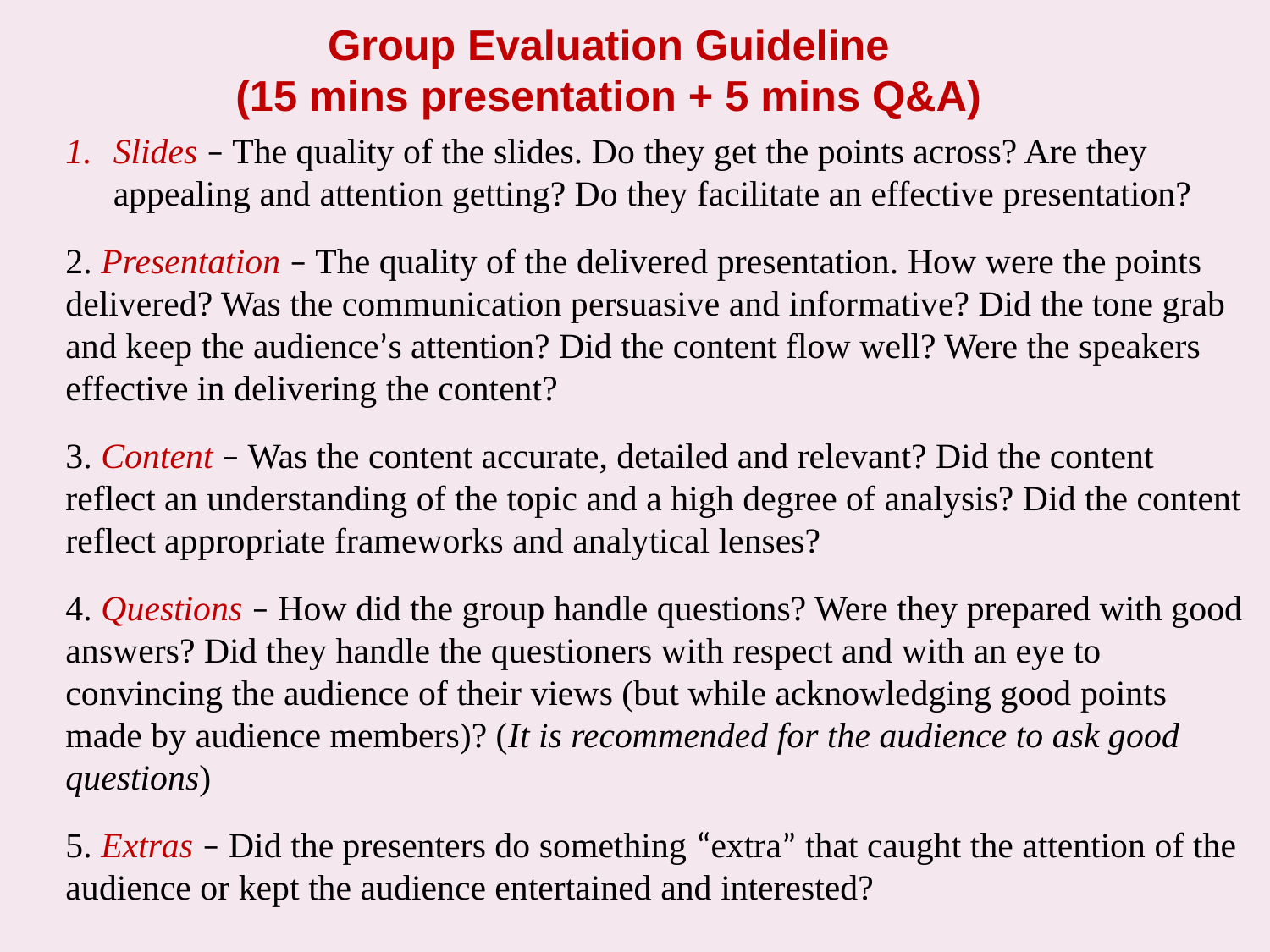

# Group Evaluation Guideline (15 mins presentation + 5 mins Q&A)
Slides – The quality of the slides. Do they get the points across? Are they appealing and attention getting? Do they facilitate an effective presentation?

2. Presentation – The quality of the delivered presentation. How were the points delivered? Was the communication persuasive and informative? Did the tone grab and keep the audience’s attention? Did the content flow well? Were the speakers effective in delivering the content?

3. Content – Was the content accurate, detailed and relevant? Did the content reflect an understanding of the topic and a high degree of analysis? Did the content reflect appropriate frameworks and analytical lenses?

4. Questions – How did the group handle questions? Were they prepared with good answers? Did they handle the questioners with respect and with an eye to convincing the audience of their views (but while acknowledging good points made by audience members)? (It is recommended for the audience to ask good questions)

5. Extras – Did the presenters do something “extra” that caught the attention of the audience or kept the audience entertained and interested?